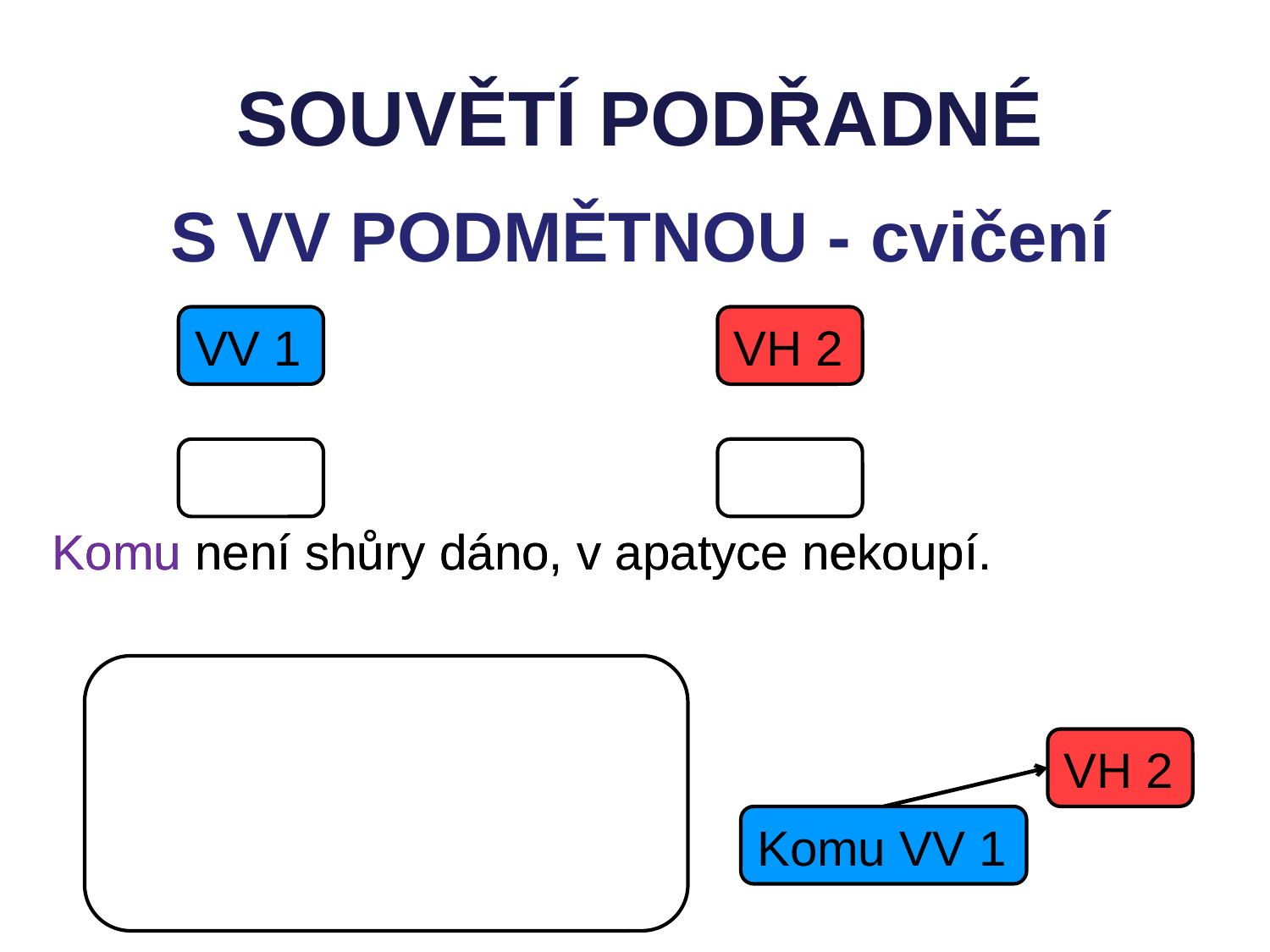

SOUVĚTÍ PODŘADNÉ
S VV PODMĚTNOU - cvičení
VV 1
VH 2

Komu není shůry dáno, v apatyce nekoupí.
Komu není shůry dáno, v apatyce nekoupí.

VH 2
Komu VV 1